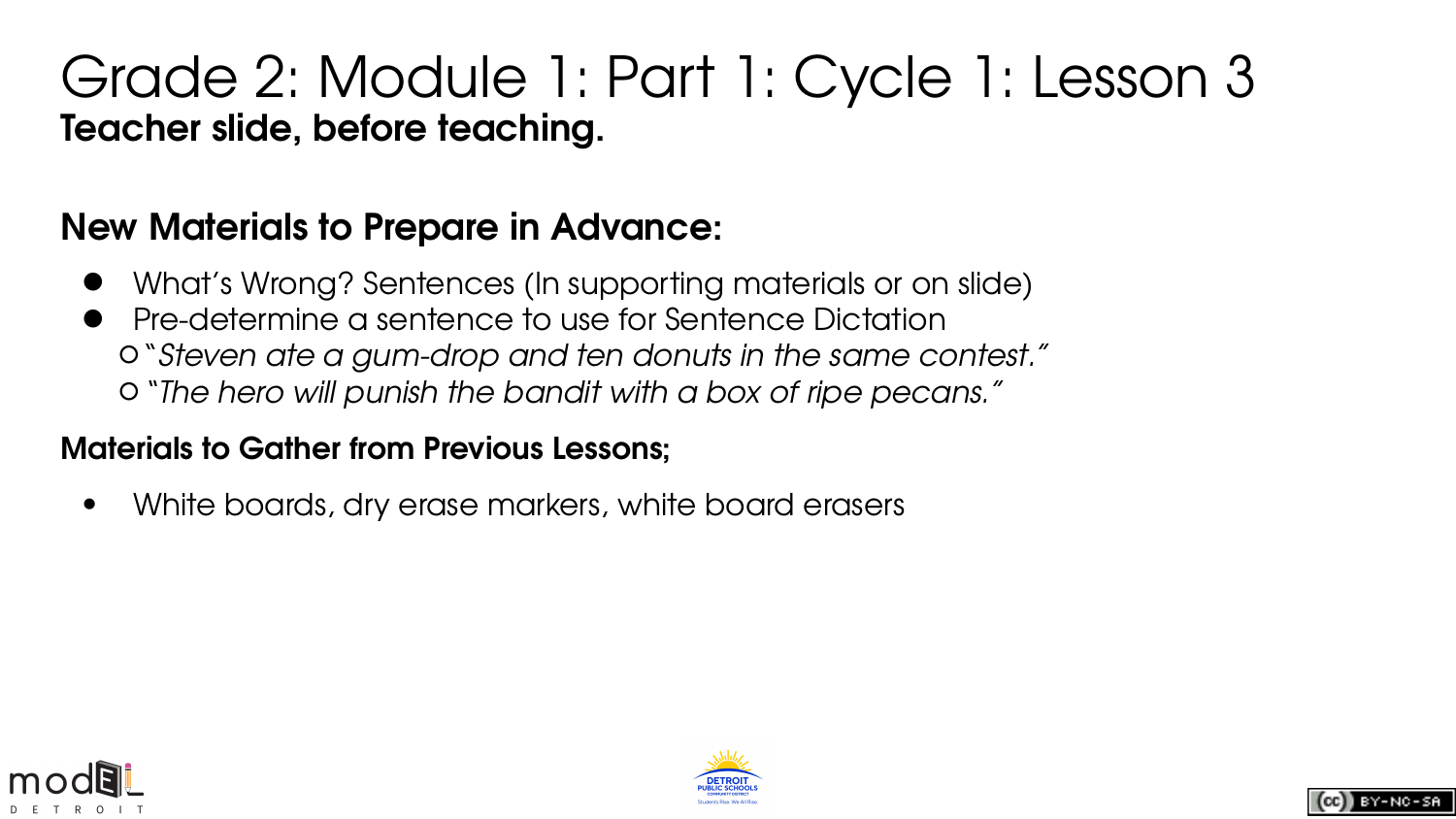

# Grade 2: Module 1: Part 1: Cycle 1: Lesson 3
Teacher slide, before teaching.
New Materials to Prepare in Advance:
What’s Wrong? Sentences (In supporting materials or on slide)
Pre-determine a sentence to use for Sentence Dictation
“Steven ate a gum-drop and ten donuts in the same contest.”
“The hero will punish the bandit with a box of ripe pecans.”
Materials to Gather from Previous Lessons;
White boards, dry erase markers, white board erasers